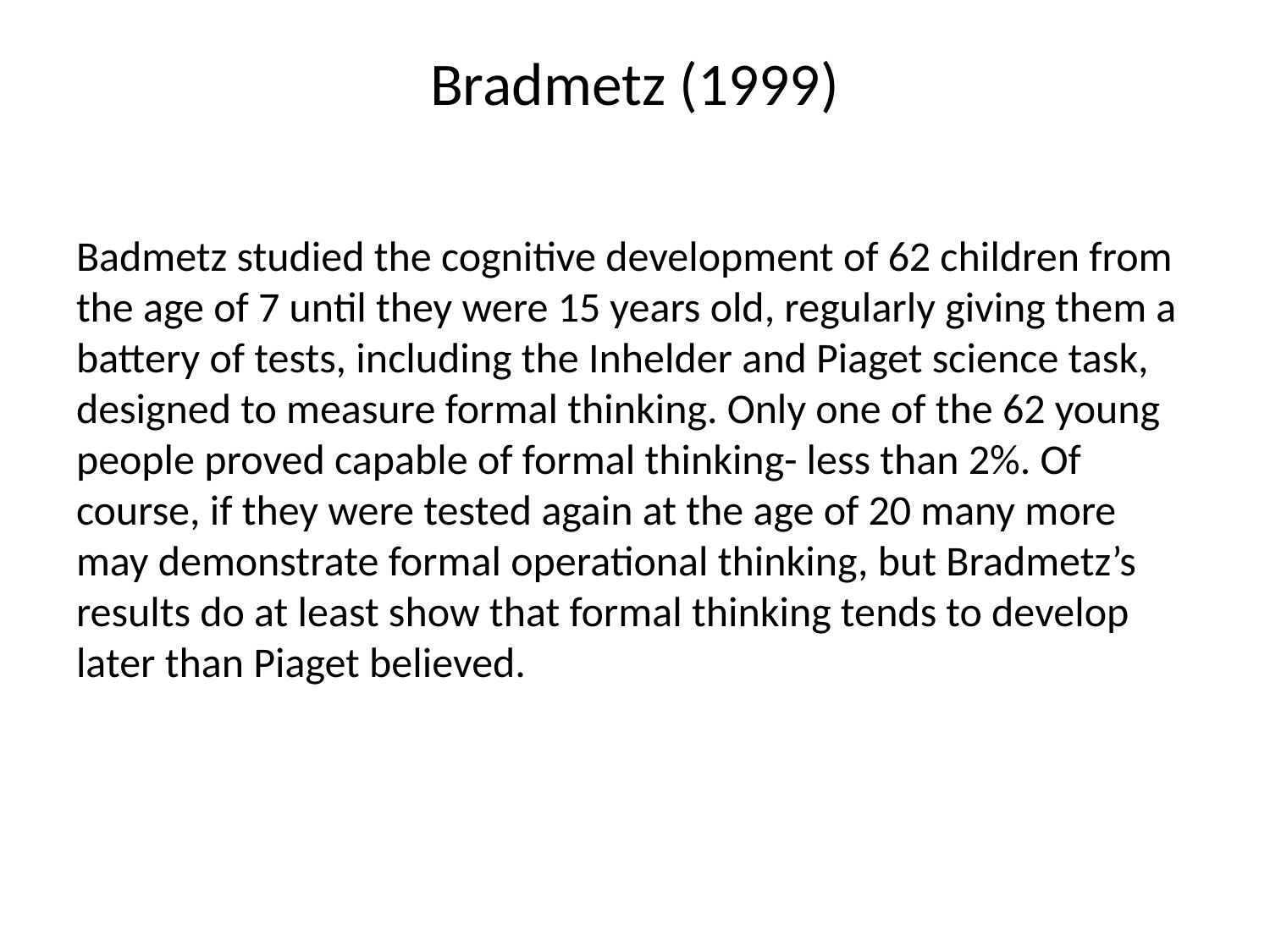

# Bradmetz (1999)
Badmetz studied the cognitive development of 62 children from the age of 7 until they were 15 years old, regularly giving them a battery of tests, including the Inhelder and Piaget science task, designed to measure formal thinking. Only one of the 62 young people proved capable of formal thinking- less than 2%. Of course, if they were tested again at the age of 20 many more may demonstrate formal operational thinking, but Bradmetz’s results do at least show that formal thinking tends to develop later than Piaget believed.